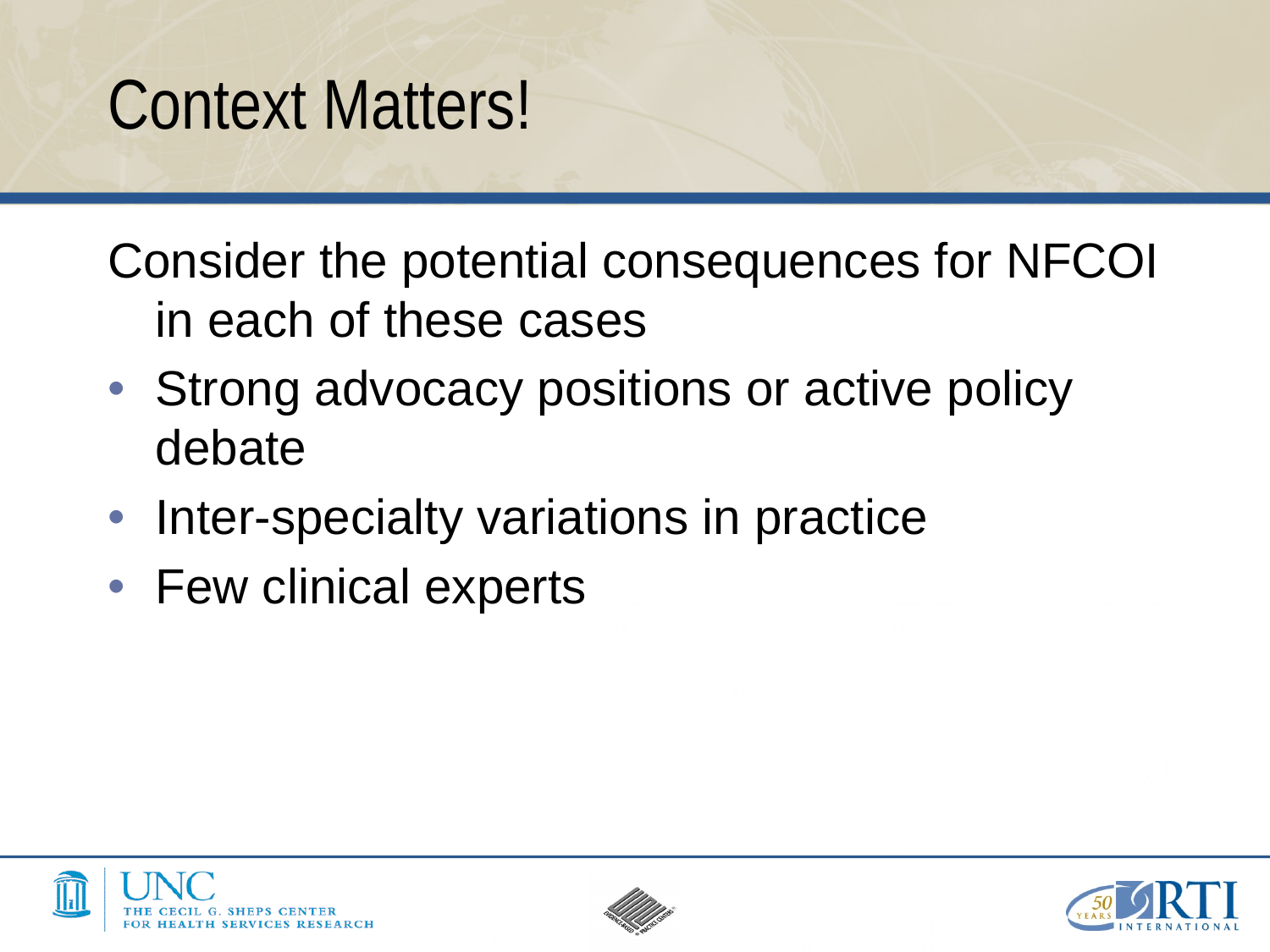

# Context Matters!
Consider the potential consequences for NFCOI in each of these cases
Strong advocacy positions or active policy debate
Inter-specialty variations in practice
Few clinical experts